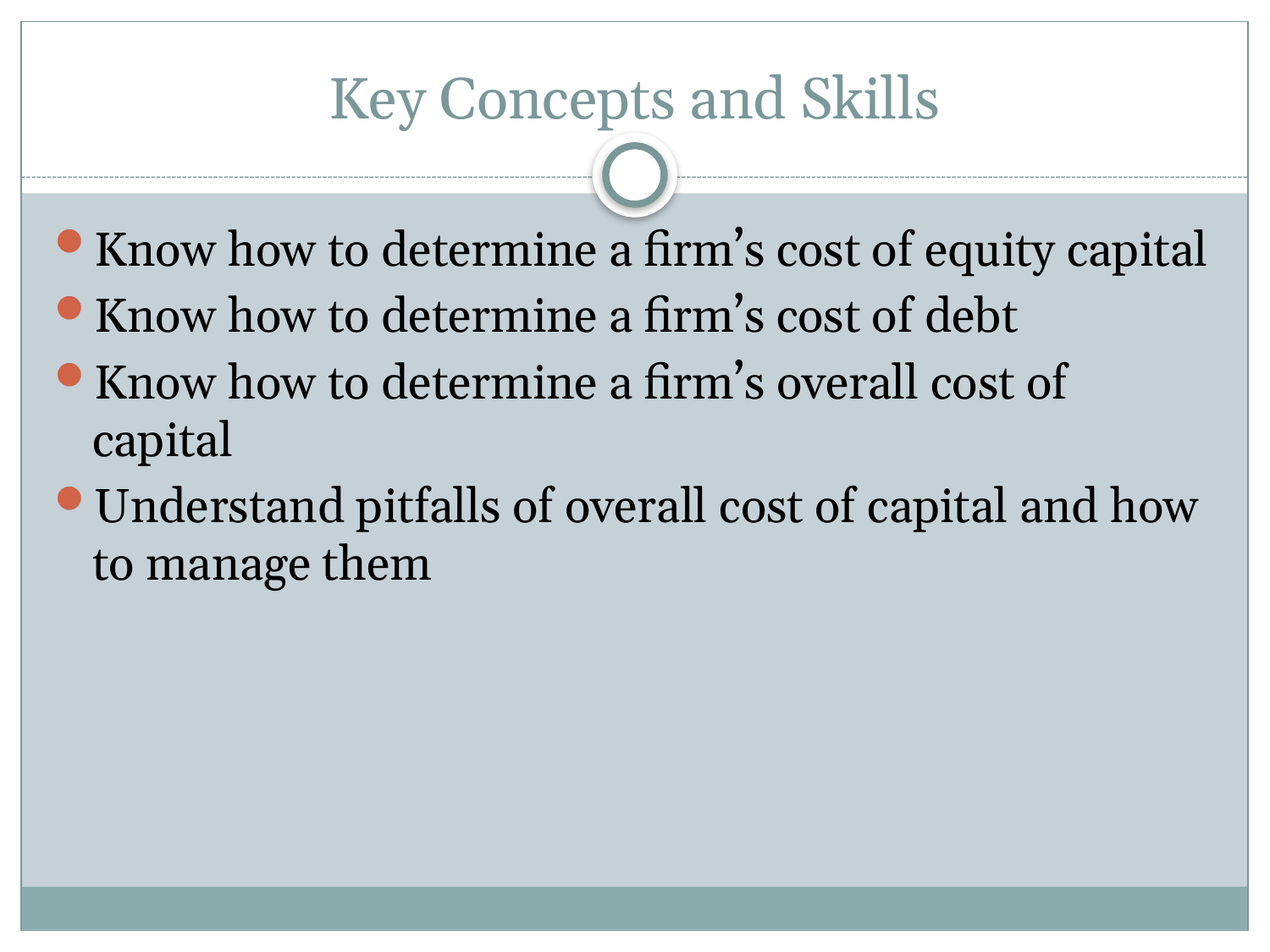

# Key Concepts and Skills
Know how to determine a firm’s cost of equity capital
Know how to determine a firm’s cost of debt
Know how to determine a firm’s overall cost of capital
Understand pitfalls of overall cost of capital and how to manage them